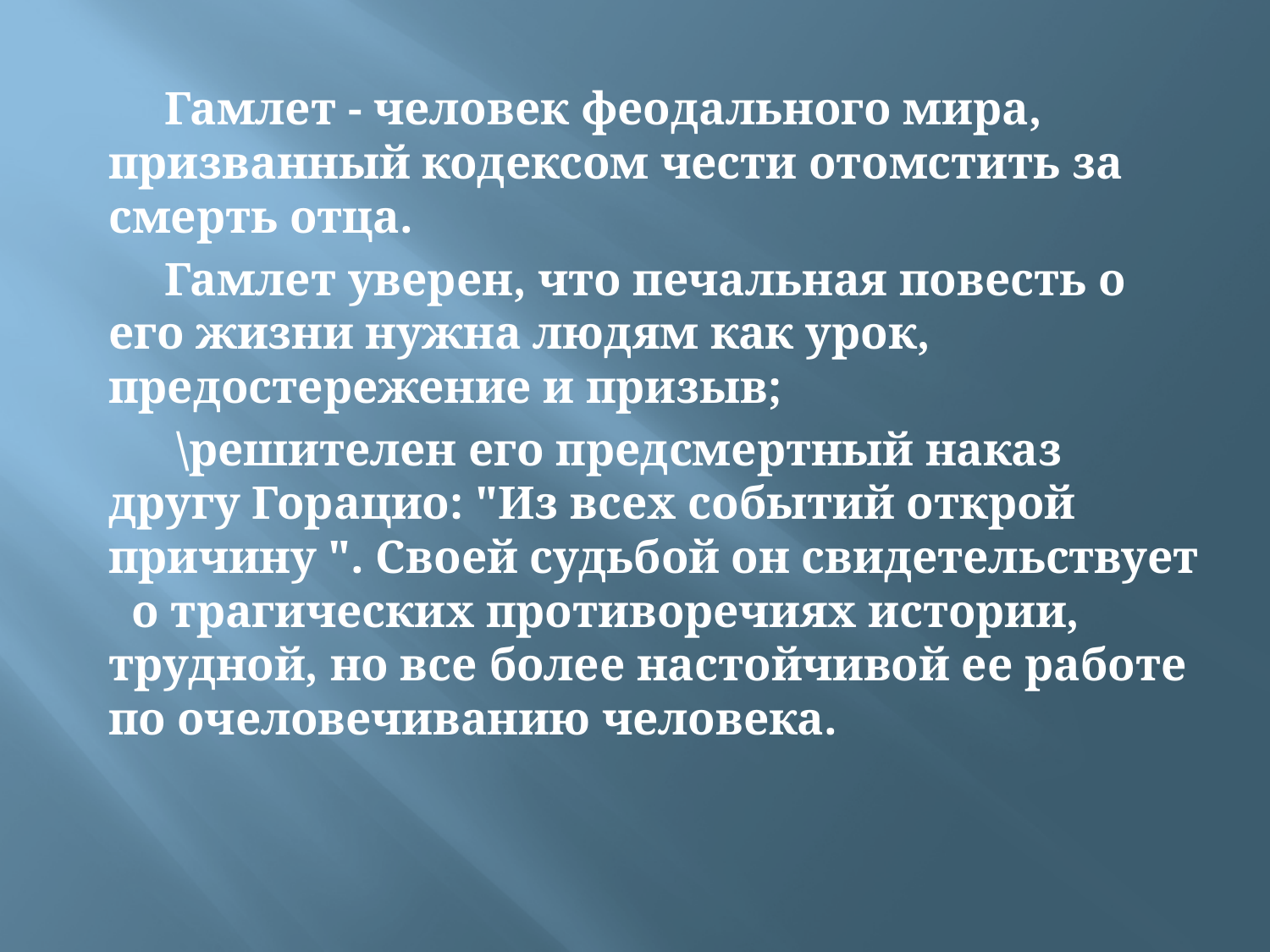

Гамлет - человек феодального мира, призванный кодексом чести отомстить за смерть отца.
Гамлет уверен, что печальная повесть о его жизни нужна людям как урок, предостережение и призыв;
 \решителен его предсмертный наказ другу Горацио: "Из всех событий открой причину ". Своей судьбой он свидетельствует   о трагических противоречиях истории, трудной, но все более настойчивой ее работе по очеловечиванию человека.